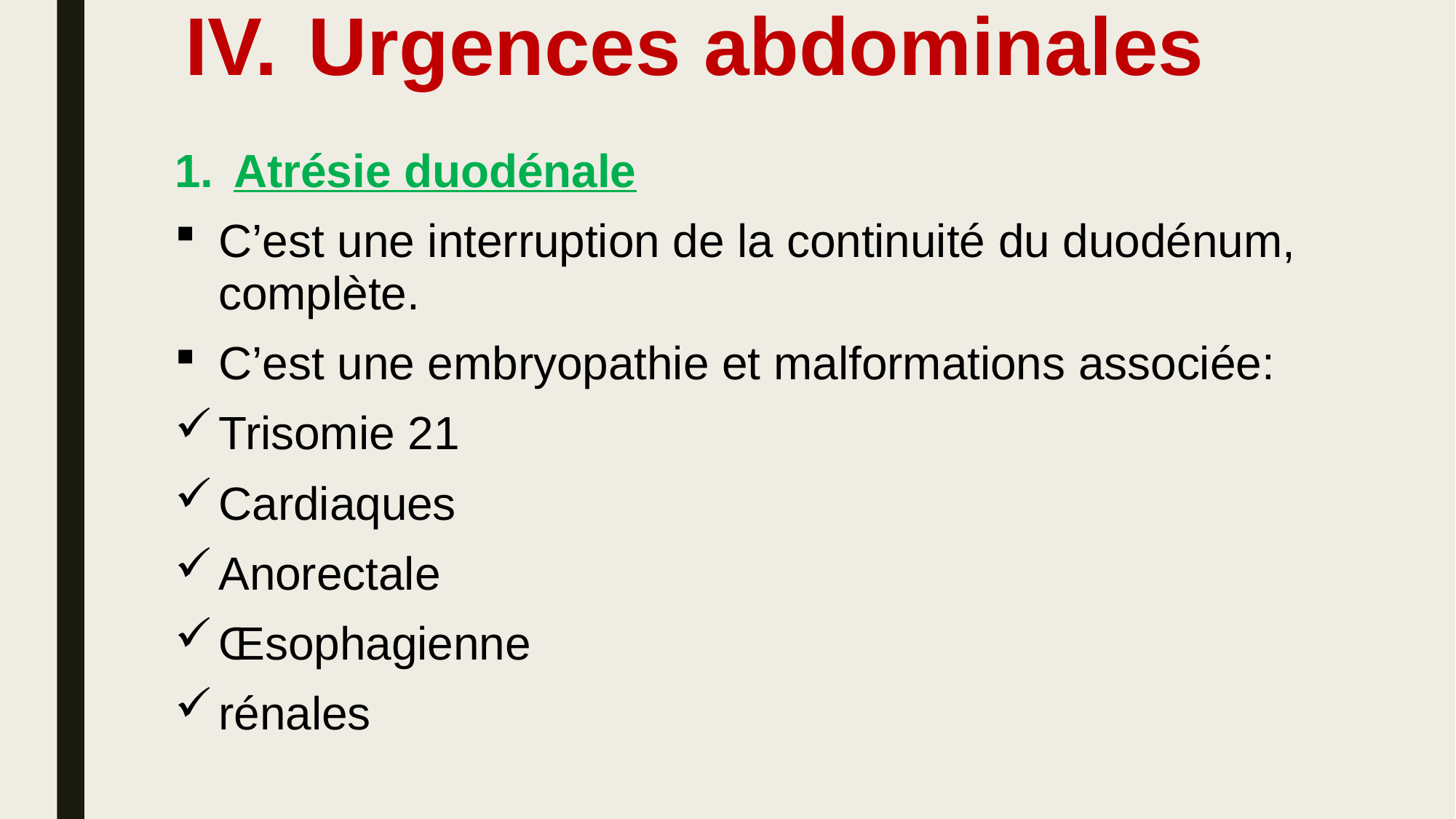

# Urgences abdominales
Atrésie duodénale
C’est une interruption de la continuité du duodénum, complète.
C’est une embryopathie et malformations associée:
Trisomie 21
Cardiaques
Anorectale
Œsophagienne
rénales